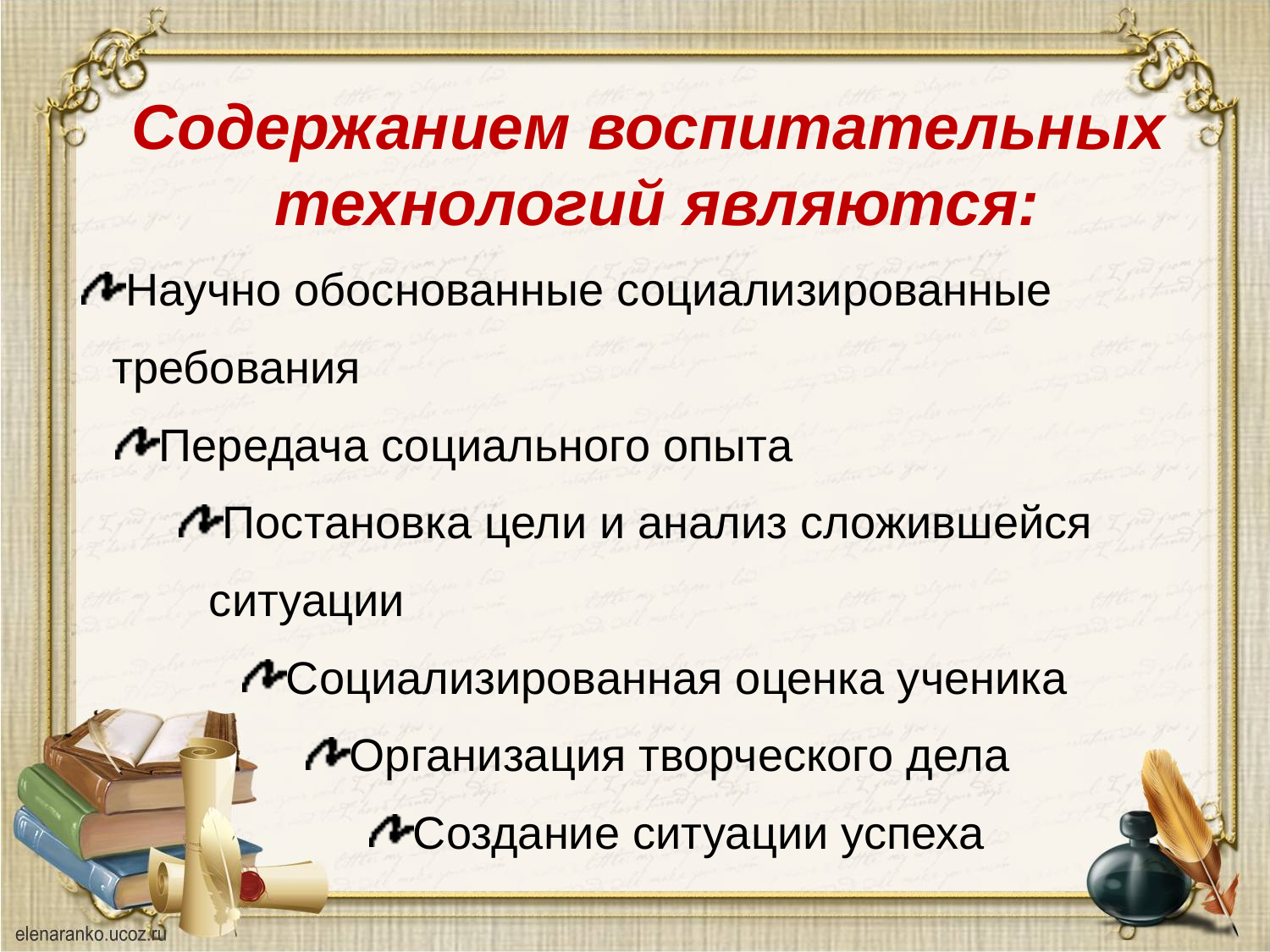

Содержанием воспитательных
технологий являются:
Научно обоснованные социализированные требования
Передача социального опыта
Постановка цели и анализ сложившейся ситуации
Социализированная оценка ученика
Организация творческого дела
Создание ситуации успеха